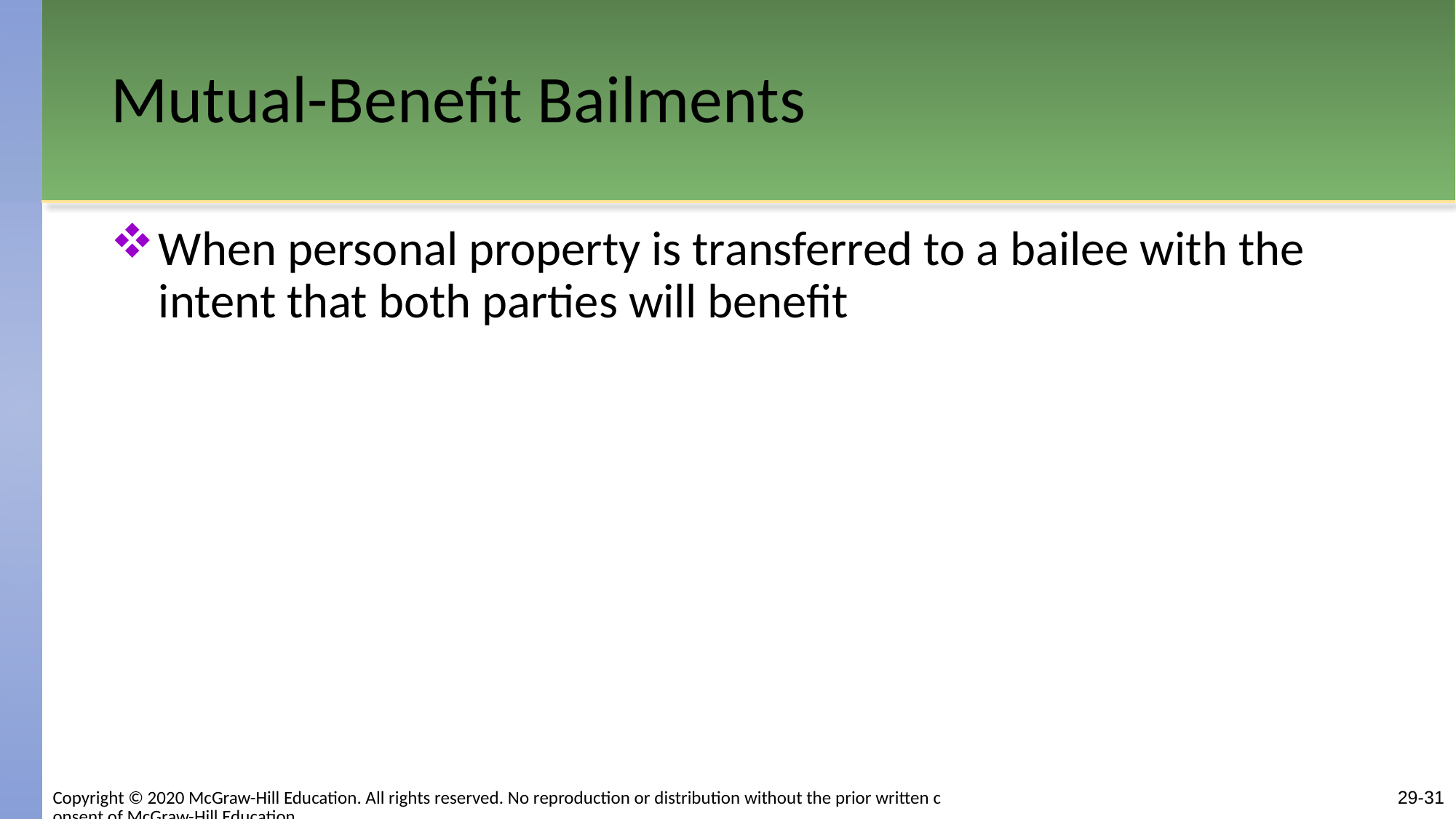

# Mutual-Benefit Bailments
When personal property is transferred to a bailee with the intent that both parties will benefit

Copyright © 2020 McGraw-Hill Education. All rights reserved. No reproduction or distribution without the prior written consent of McGraw-Hill Education.
29-31